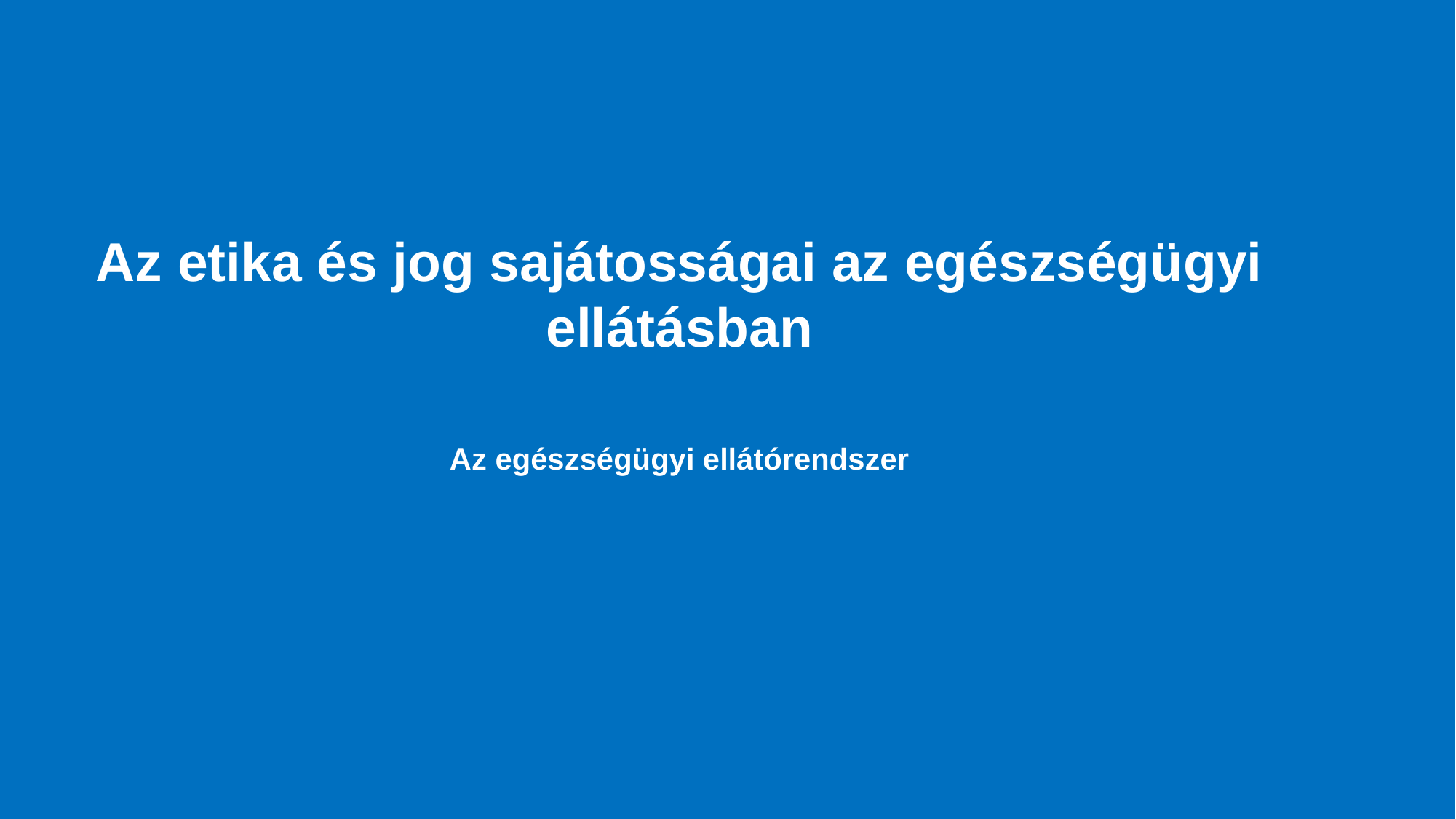

Az etika és jog sajátosságai az egészségügyi ellátásban

Az egészségügyi ellátórendszer